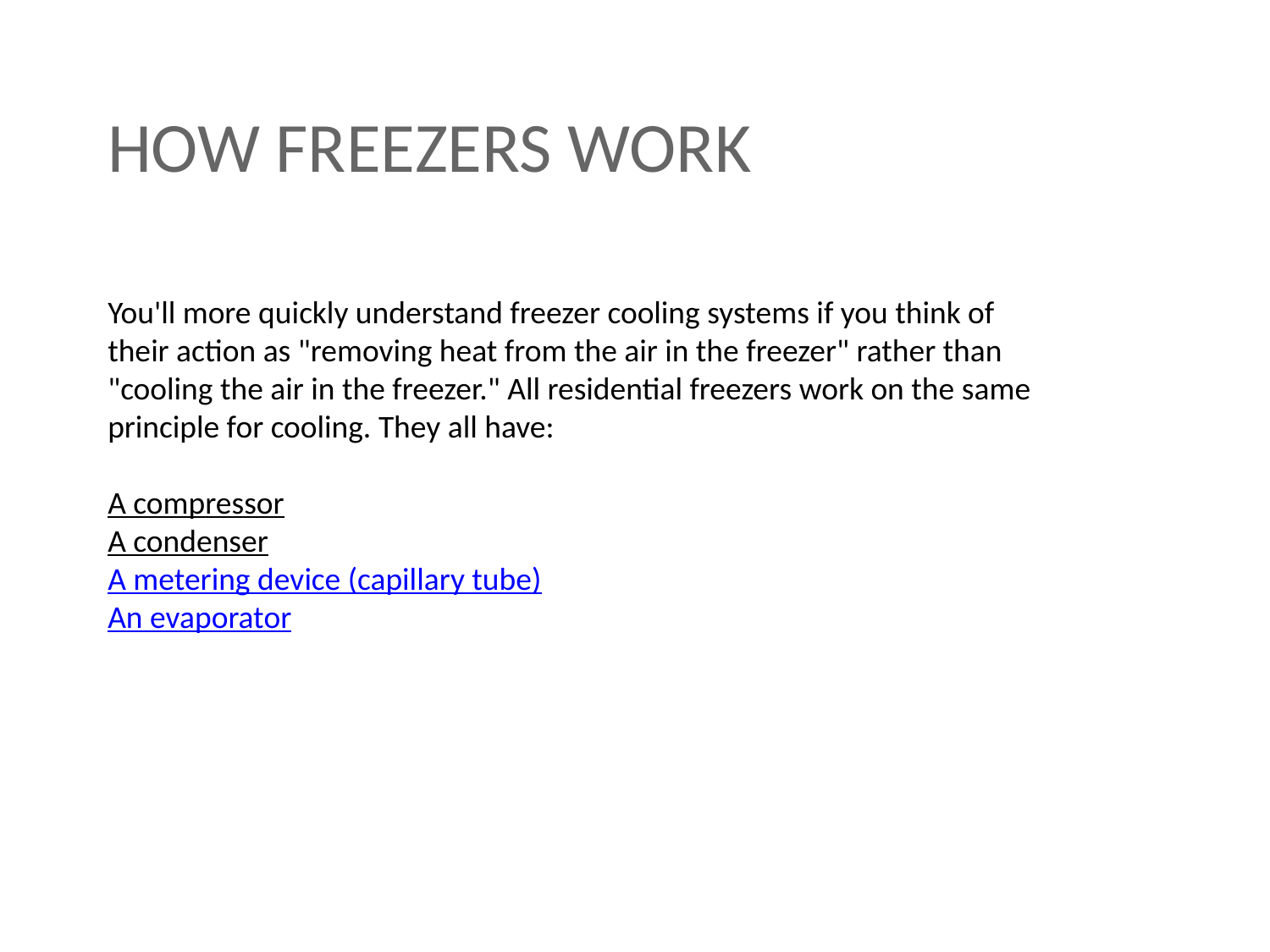

HOW FREEZERS WORK
You'll more quickly understand freezer cooling systems if you think of their action as "removing heat from the air in the freezer" rather than "cooling the air in the freezer." All residential freezers work on the same principle for cooling. They all have:
A compressor
A condenser
A metering device (capillary tube)
An evaporator